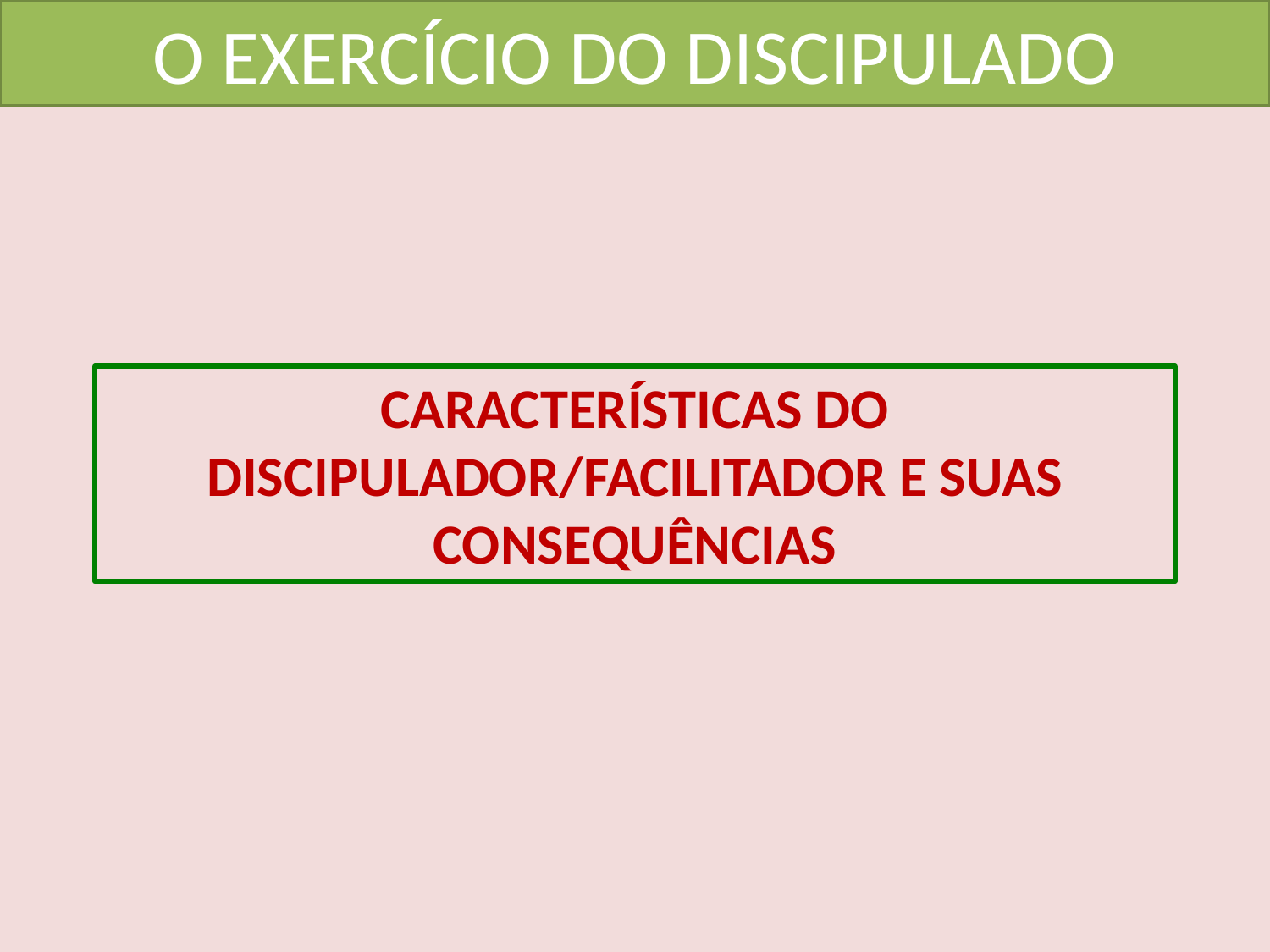

O EXERCÍCIO DO DISCIPULADO
CARACTERÍSTICAS DO DISCIPULADOR/FACILITADOR E SUAS CONSEQUÊNCIAS